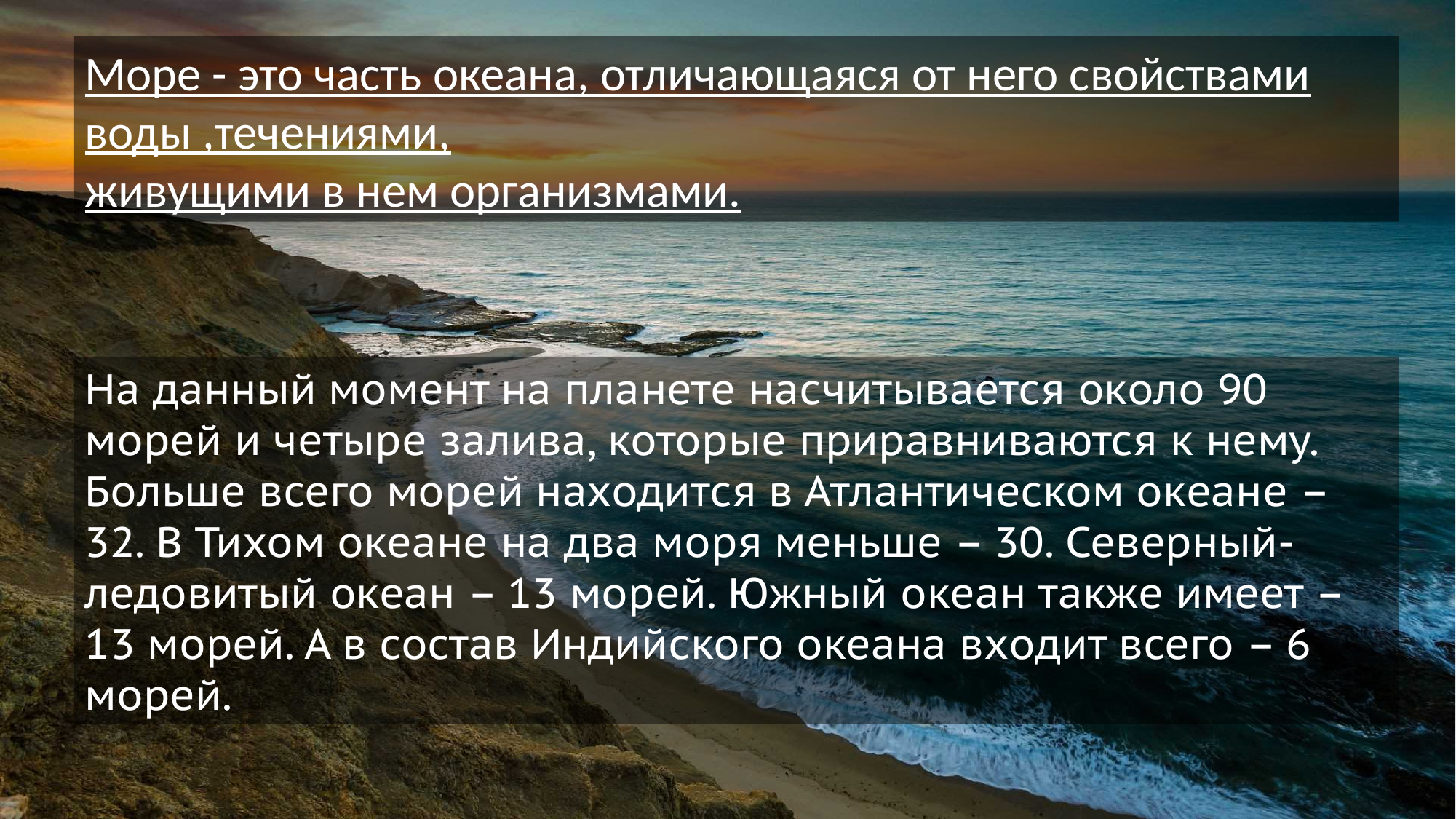

Море - это часть океана, отличающаяся от него свойствами воды ,течениями,
живущими в нем организмами.
На данный момент на планете насчитывается около 90 морей и четыре залива, которые приравниваются к нему. Больше всего морей находится в Атлантическом океане – 32. В Тихом океане на два моря меньше – 30. Северный-ледовитый океан – 13 морей. Южный океан также имеет – 13 морей. А в состав Индийского океана входит всего – 6 морей.